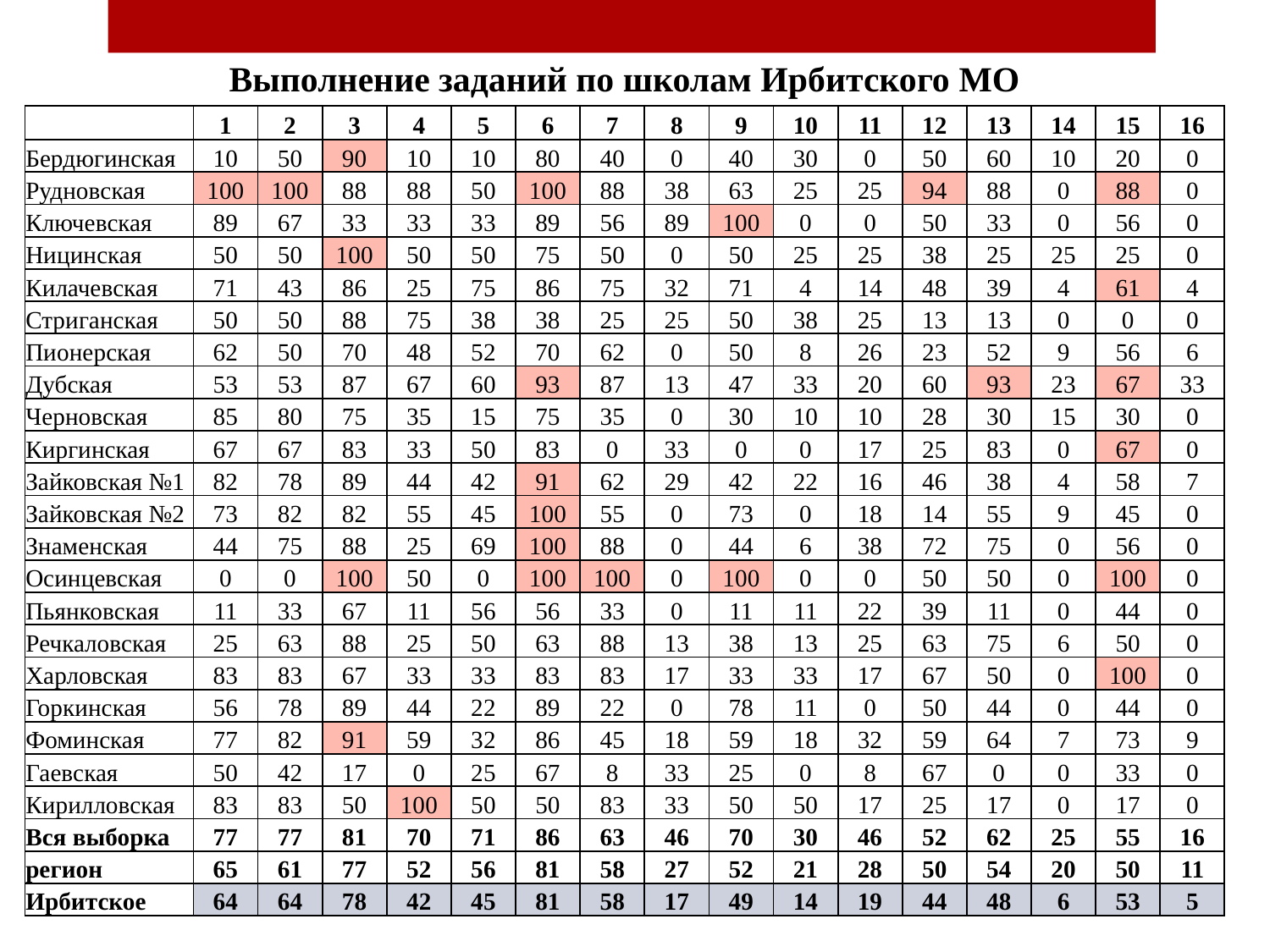

Выполнение заданий по школам Ирбитского МО
|  | 1 | 2 | 3 | 4 | 5 | 6 | 7 | 8 | 9 | 10 | 11 | 12 | 13 | 14 | 15 | 16 |
| --- | --- | --- | --- | --- | --- | --- | --- | --- | --- | --- | --- | --- | --- | --- | --- | --- |
| Бердюгинская | 10 | 50 | 90 | 10 | 10 | 80 | 40 | 0 | 40 | 30 | 0 | 50 | 60 | 10 | 20 | 0 |
| Рудновская | 100 | 100 | 88 | 88 | 50 | 100 | 88 | 38 | 63 | 25 | 25 | 94 | 88 | 0 | 88 | 0 |
| Ключевская | 89 | 67 | 33 | 33 | 33 | 89 | 56 | 89 | 100 | 0 | 0 | 50 | 33 | 0 | 56 | 0 |
| Ницинская | 50 | 50 | 100 | 50 | 50 | 75 | 50 | 0 | 50 | 25 | 25 | 38 | 25 | 25 | 25 | 0 |
| Килачевская | 71 | 43 | 86 | 25 | 75 | 86 | 75 | 32 | 71 | 4 | 14 | 48 | 39 | 4 | 61 | 4 |
| Стриганская | 50 | 50 | 88 | 75 | 38 | 38 | 25 | 25 | 50 | 38 | 25 | 13 | 13 | 0 | 0 | 0 |
| Пионерская | 62 | 50 | 70 | 48 | 52 | 70 | 62 | 0 | 50 | 8 | 26 | 23 | 52 | 9 | 56 | 6 |
| Дубская | 53 | 53 | 87 | 67 | 60 | 93 | 87 | 13 | 47 | 33 | 20 | 60 | 93 | 23 | 67 | 33 |
| Черновская | 85 | 80 | 75 | 35 | 15 | 75 | 35 | 0 | 30 | 10 | 10 | 28 | 30 | 15 | 30 | 0 |
| Киргинская | 67 | 67 | 83 | 33 | 50 | 83 | 0 | 33 | 0 | 0 | 17 | 25 | 83 | 0 | 67 | 0 |
| Зайковская №1 | 82 | 78 | 89 | 44 | 42 | 91 | 62 | 29 | 42 | 22 | 16 | 46 | 38 | 4 | 58 | 7 |
| Зайковская №2 | 73 | 82 | 82 | 55 | 45 | 100 | 55 | 0 | 73 | 0 | 18 | 14 | 55 | 9 | 45 | 0 |
| Знаменская | 44 | 75 | 88 | 25 | 69 | 100 | 88 | 0 | 44 | 6 | 38 | 72 | 75 | 0 | 56 | 0 |
| Осинцевская | 0 | 0 | 100 | 50 | 0 | 100 | 100 | 0 | 100 | 0 | 0 | 50 | 50 | 0 | 100 | 0 |
| Пьянковская | 11 | 33 | 67 | 11 | 56 | 56 | 33 | 0 | 11 | 11 | 22 | 39 | 11 | 0 | 44 | 0 |
| Речкаловская | 25 | 63 | 88 | 25 | 50 | 63 | 88 | 13 | 38 | 13 | 25 | 63 | 75 | 6 | 50 | 0 |
| Харловская | 83 | 83 | 67 | 33 | 33 | 83 | 83 | 17 | 33 | 33 | 17 | 67 | 50 | 0 | 100 | 0 |
| Горкинская | 56 | 78 | 89 | 44 | 22 | 89 | 22 | 0 | 78 | 11 | 0 | 50 | 44 | 0 | 44 | 0 |
| Фоминская | 77 | 82 | 91 | 59 | 32 | 86 | 45 | 18 | 59 | 18 | 32 | 59 | 64 | 7 | 73 | 9 |
| Гаевская | 50 | 42 | 17 | 0 | 25 | 67 | 8 | 33 | 25 | 0 | 8 | 67 | 0 | 0 | 33 | 0 |
| Кирилловская | 83 | 83 | 50 | 100 | 50 | 50 | 83 | 33 | 50 | 50 | 17 | 25 | 17 | 0 | 17 | 0 |
| Вся выборка | 77 | 77 | 81 | 70 | 71 | 86 | 63 | 46 | 70 | 30 | 46 | 52 | 62 | 25 | 55 | 16 |
| регион | 65 | 61 | 77 | 52 | 56 | 81 | 58 | 27 | 52 | 21 | 28 | 50 | 54 | 20 | 50 | 11 |
| Ирбитское | 64 | 64 | 78 | 42 | 45 | 81 | 58 | 17 | 49 | 14 | 19 | 44 | 48 | 6 | 53 | 5 |